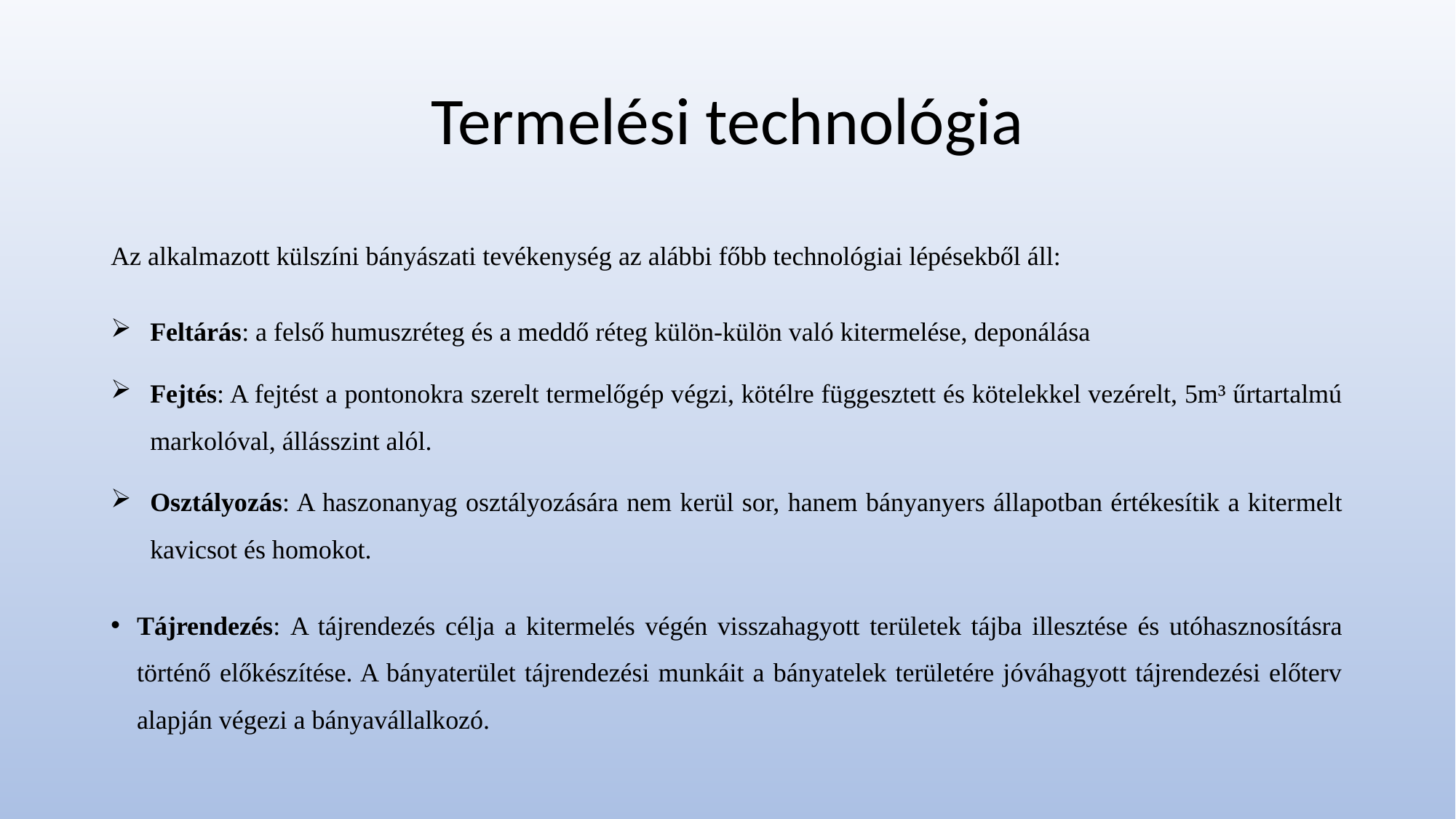

Termelési technológia
Az alkalmazott külszíni bányászati tevékenység az alábbi főbb technológiai lépésekből áll:
Feltárás: a felső humuszréteg és a meddő réteg külön-külön való kitermelése, deponálása
Fejtés: A fejtést a pontonokra szerelt termelőgép végzi, kötélre függesztett és kötelekkel vezérelt, 5m³ űrtartalmú markolóval, állásszint alól.
Osztályozás: A haszonanyag osztályozására nem kerül sor, hanem bányanyers állapotban értékesítik a kitermelt kavicsot és homokot.
Tájrendezés: A tájrendezés célja a kitermelés végén visszahagyott területek tájba illesztése és utóhasznosításra történő előkészítése. A bányaterület tájrendezési munkáit a bányatelek területére jóváhagyott tájrendezési előterv alapján végezi a bányavállalkozó.